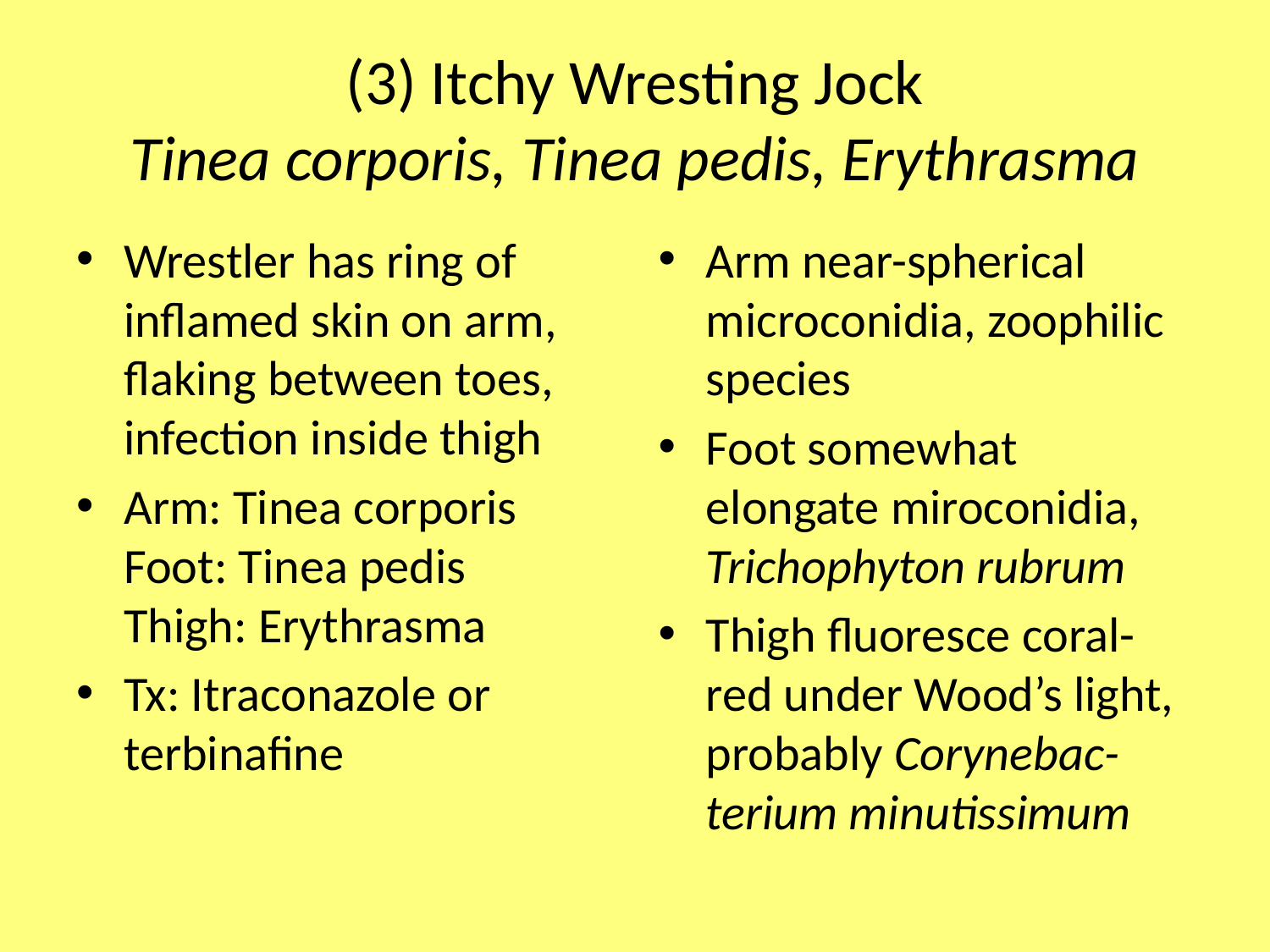

# (3) Itchy Wresting Jock Tinea corporis, Tinea pedis, Erythrasma
Wrestler has ring of inflamed skin on arm, flaking between toes, infection inside thigh
Arm: Tinea corporis
Foot: Tinea pedis
Thigh: Erythrasma
Tx: Itraconazole or terbinafine

Arm near-spherical microconidia, zoophilic species
Foot somewhat elongate miroconidia, Trichophyton rubrum
Thigh fluoresce coral-red under Wood’s light, probably Corynebac-terium minutissimum